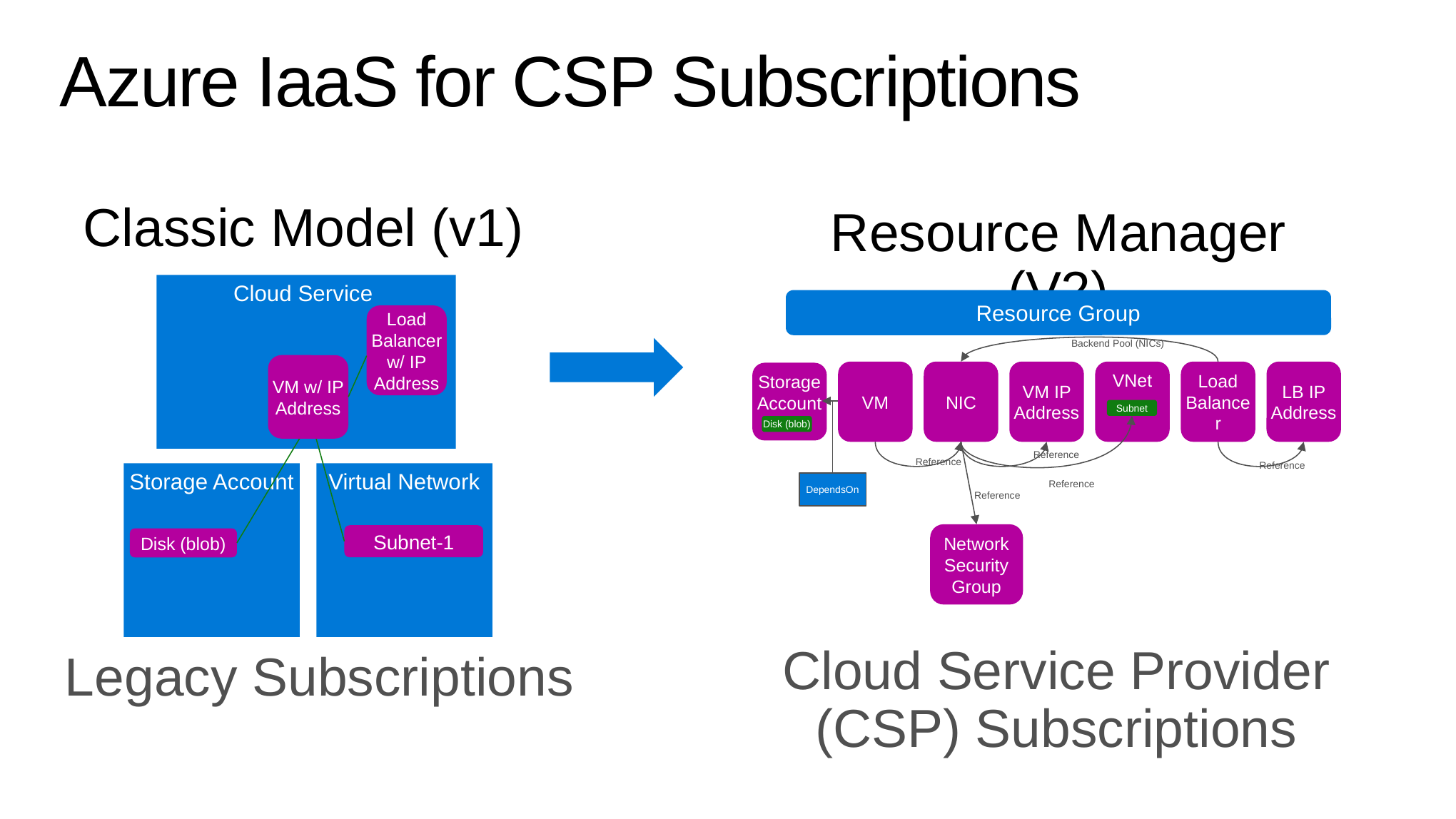

# Azure IaaS for CSP Subscriptions
Classic Model (v1)
Resource Manager (V2)
Cloud Service
Virtual Network
Storage Account
Resource Group
Load Balancer w/ IP Address
Backend Pool (NICs)

VM w/ IP Address
VM
NIC
VM IP Address
VNet
Subnet
Load Balancer
LB IP Address
Storage Account
Disk (blob)
Reference
Reference
Reference
Reference
Reference
DependsOn
Network Security Group
Subnet-1
Disk (blob)
Cloud Service Provider (CSP) Subscriptions
Legacy Subscriptions